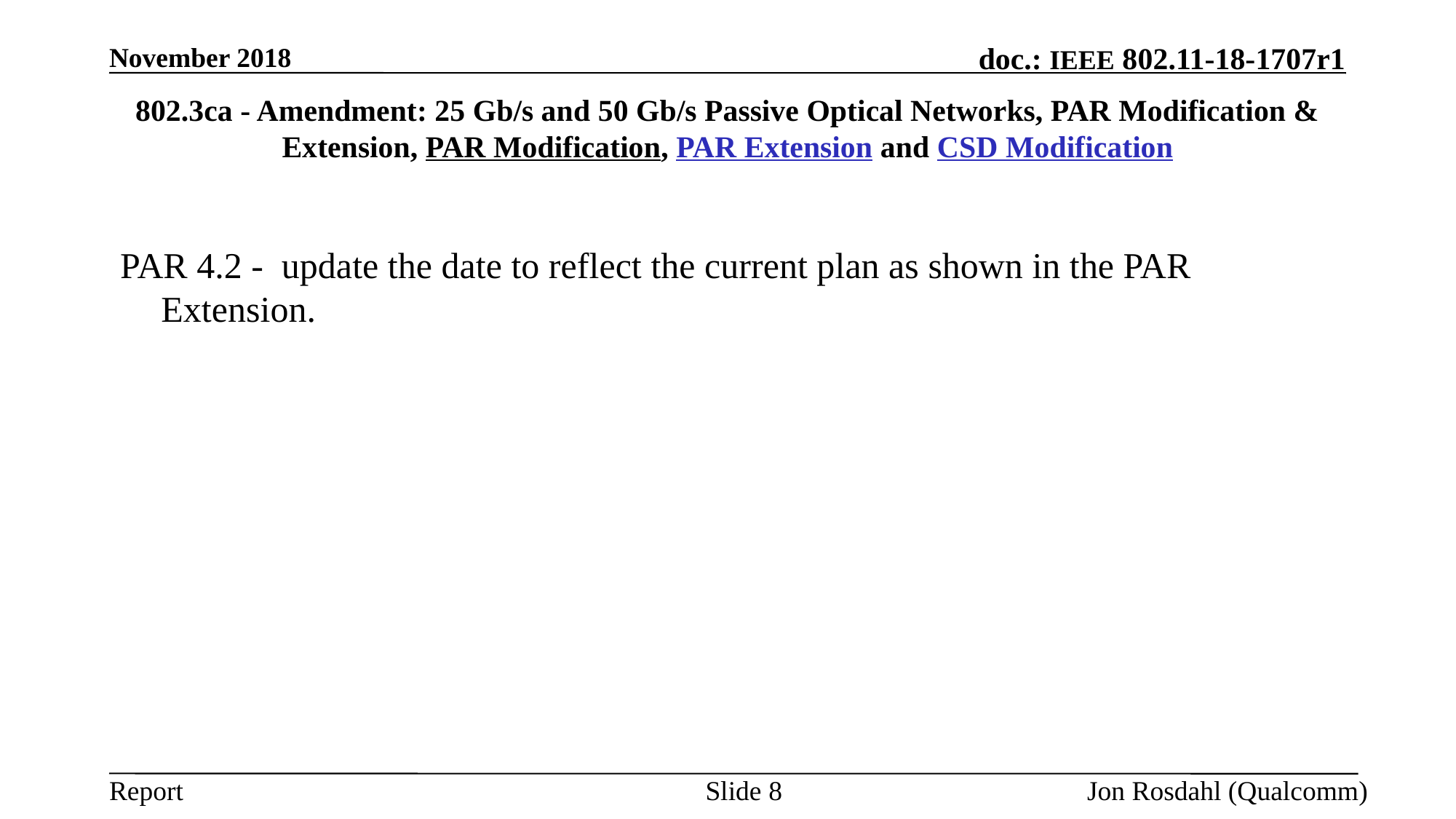

November 2018
# 802.3ca - Amendment: 25 Gb/s and 50 Gb/s Passive Optical Networks, PAR Modification & Extension, PAR Modification, PAR Extension and CSD Modification
PAR 4.2 -  update the date to reflect the current plan as shown in the PAR Extension.

Slide 8
Jon Rosdahl (Qualcomm)